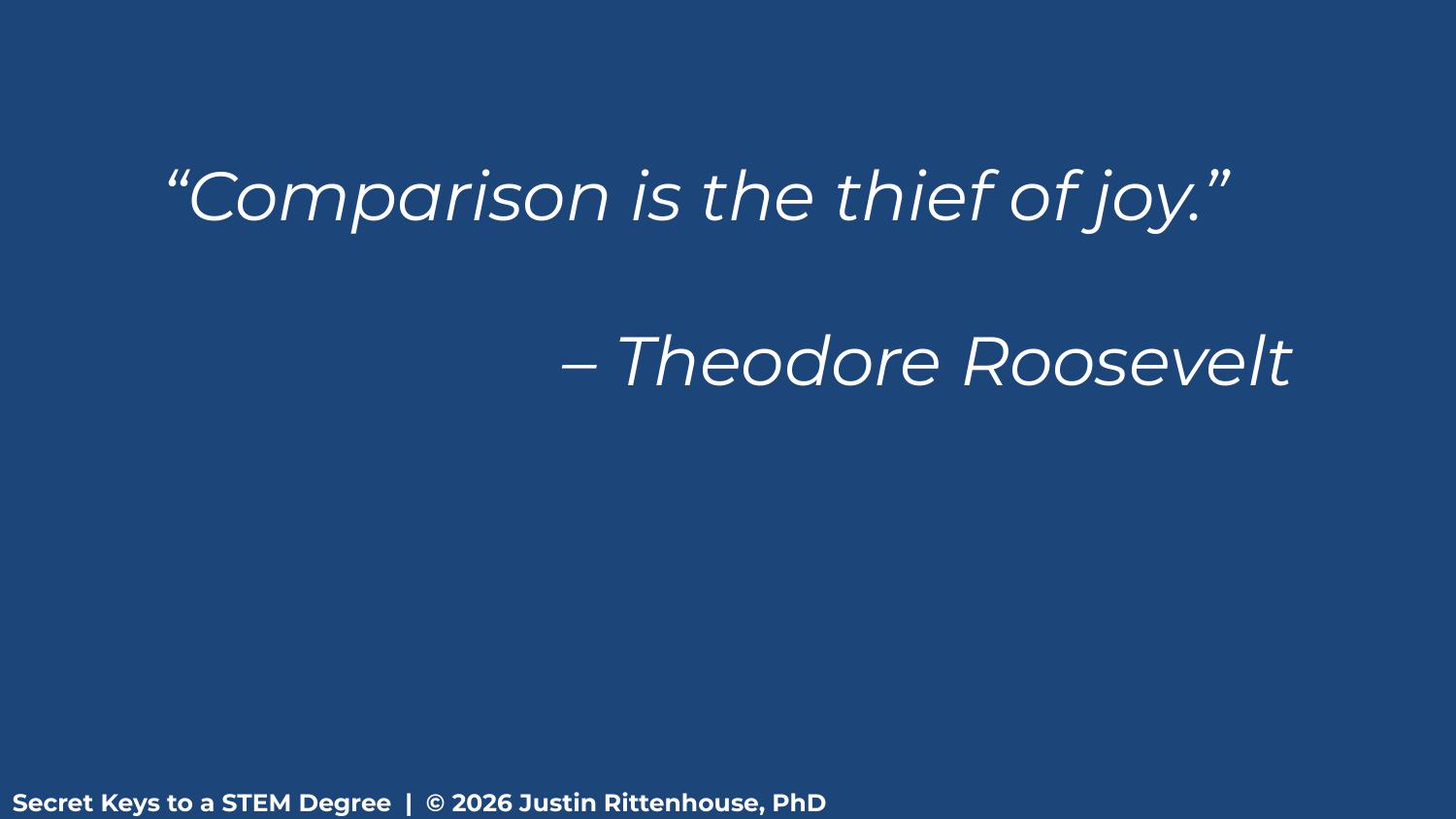

“Comparison is the thief of joy.”

– Theodore Roosevelt